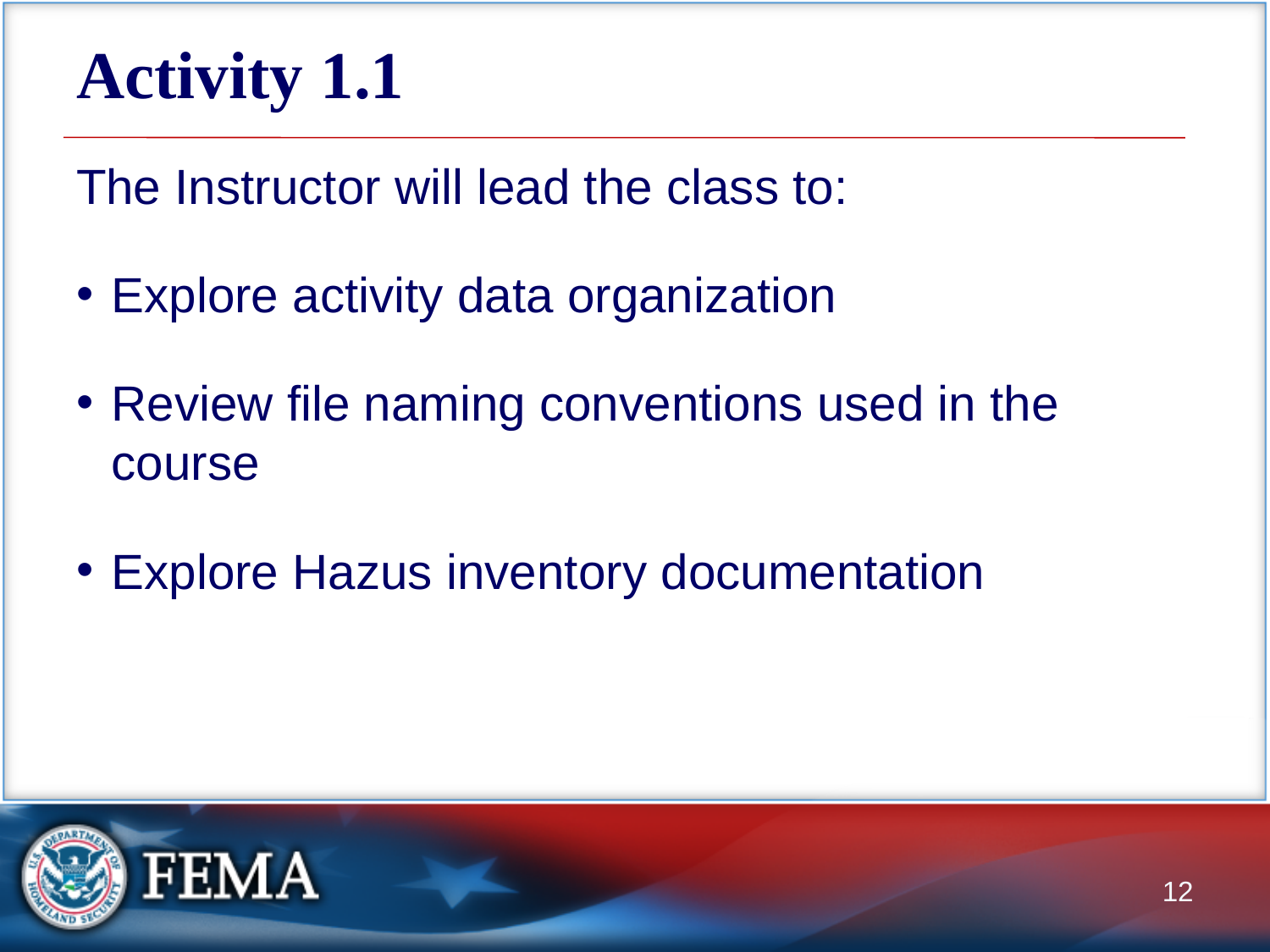

# Activity 1.1
The Instructor will lead the class to:
Explore activity data organization
Review file naming conventions used in the course
Explore Hazus inventory documentation
12